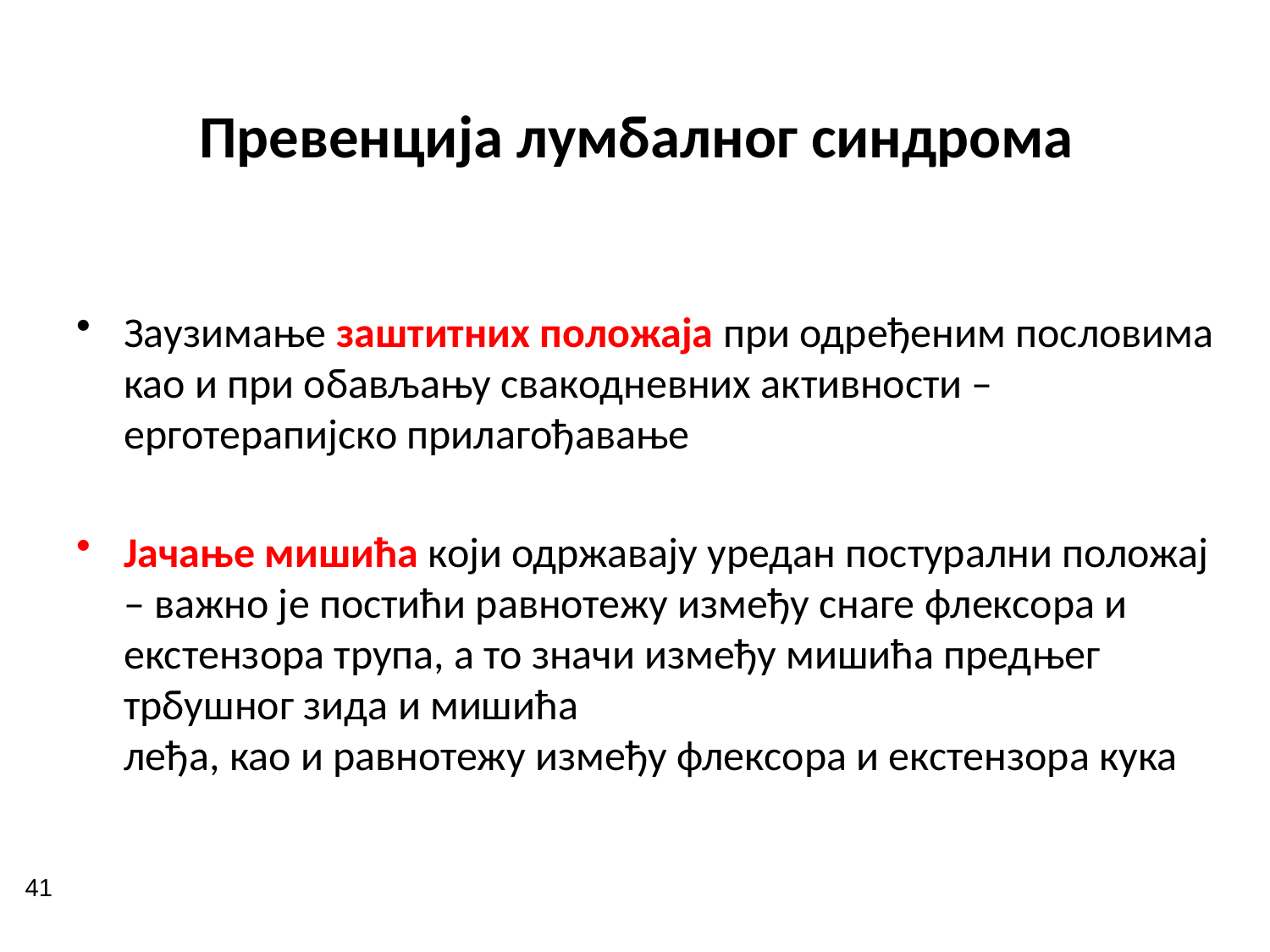

# Превенција лумбалног синдрома
Заузимање заштитних положаја при одређеним пословима као и при обављању свакодневних активности – ерготерапијско прилагођавање

Јачање мишића који одржавају уредан постурални положај – важно је постићи равнотежу између снаге флексора и екстензора трупа, а то значи између мишића предњег трбушног зида и мишића
леђа, као и равнотежу између флексора и екстензора кука
41